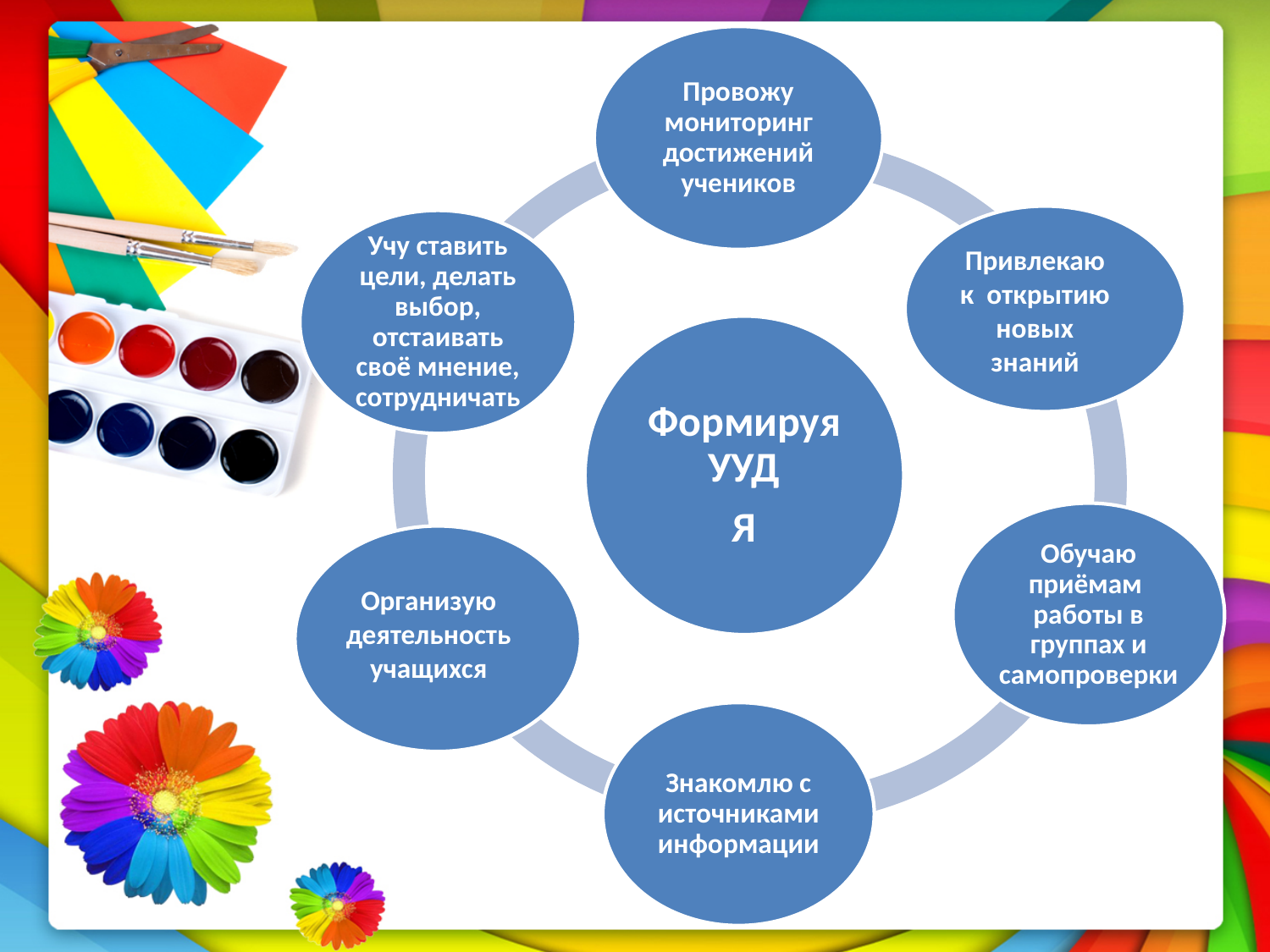

Формируя УУД
Я
Провожу мониторинг достижений учеников
Обучаю приёмам  работы в группах и самопроверки
Знакомлю с источниками информации
Учу ставить цели, делать выбор, отстаивать своё мнение, сотрудничать

Привлекаю к  открытию новых знаний

Организую деятельность учащихся